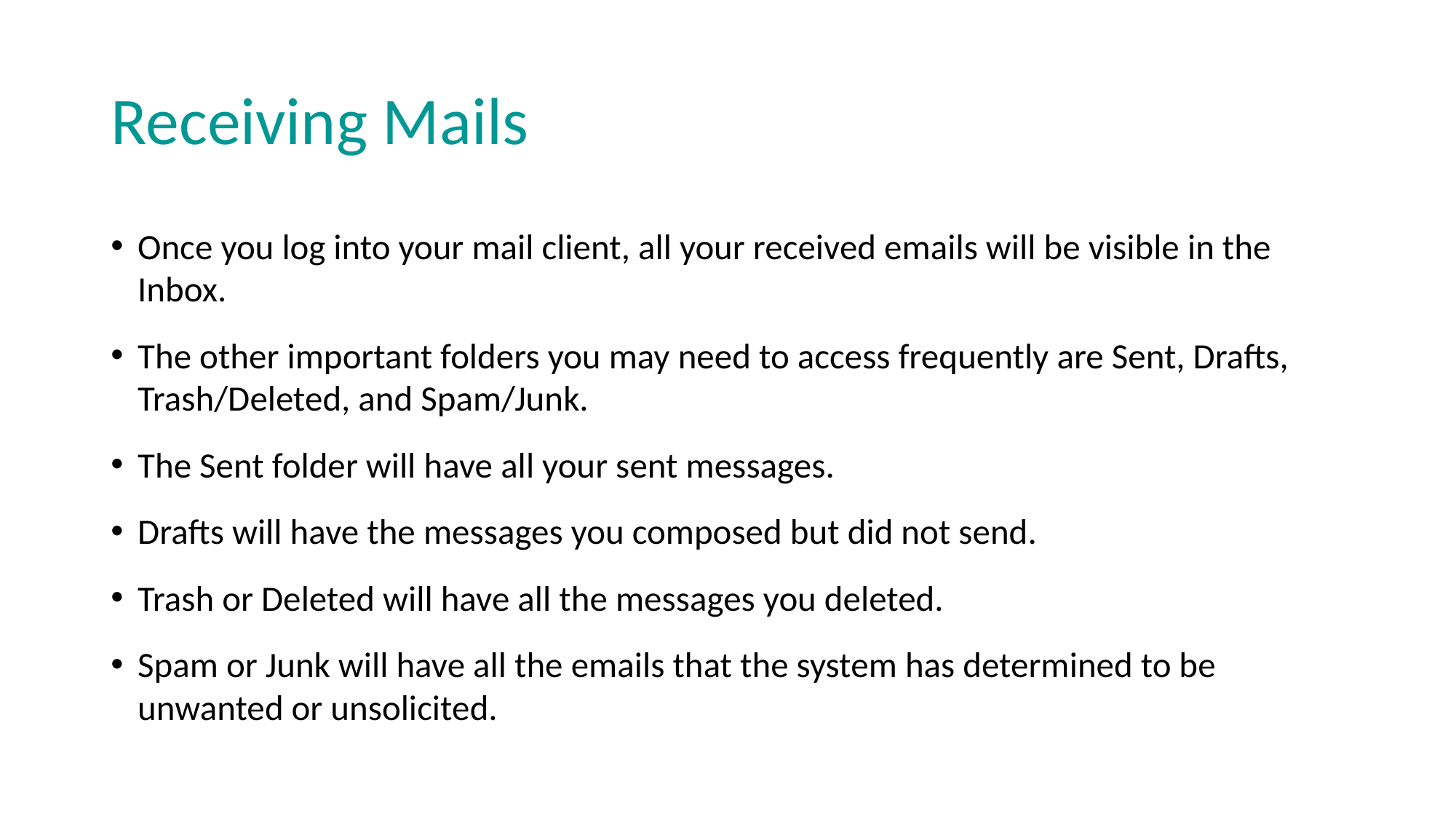

# Receiving Mails
Once you log into your mail client, all your received emails will be visible in the Inbox.
The other important folders you may need to access frequently are Sent, Drafts, Trash/Deleted, and Spam/Junk.
The Sent folder will have all your sent messages.
Drafts will have the messages you composed but did not send.
Trash or Deleted will have all the messages you deleted.
Spam or Junk will have all the emails that the system has determined to be unwanted or unsolicited.